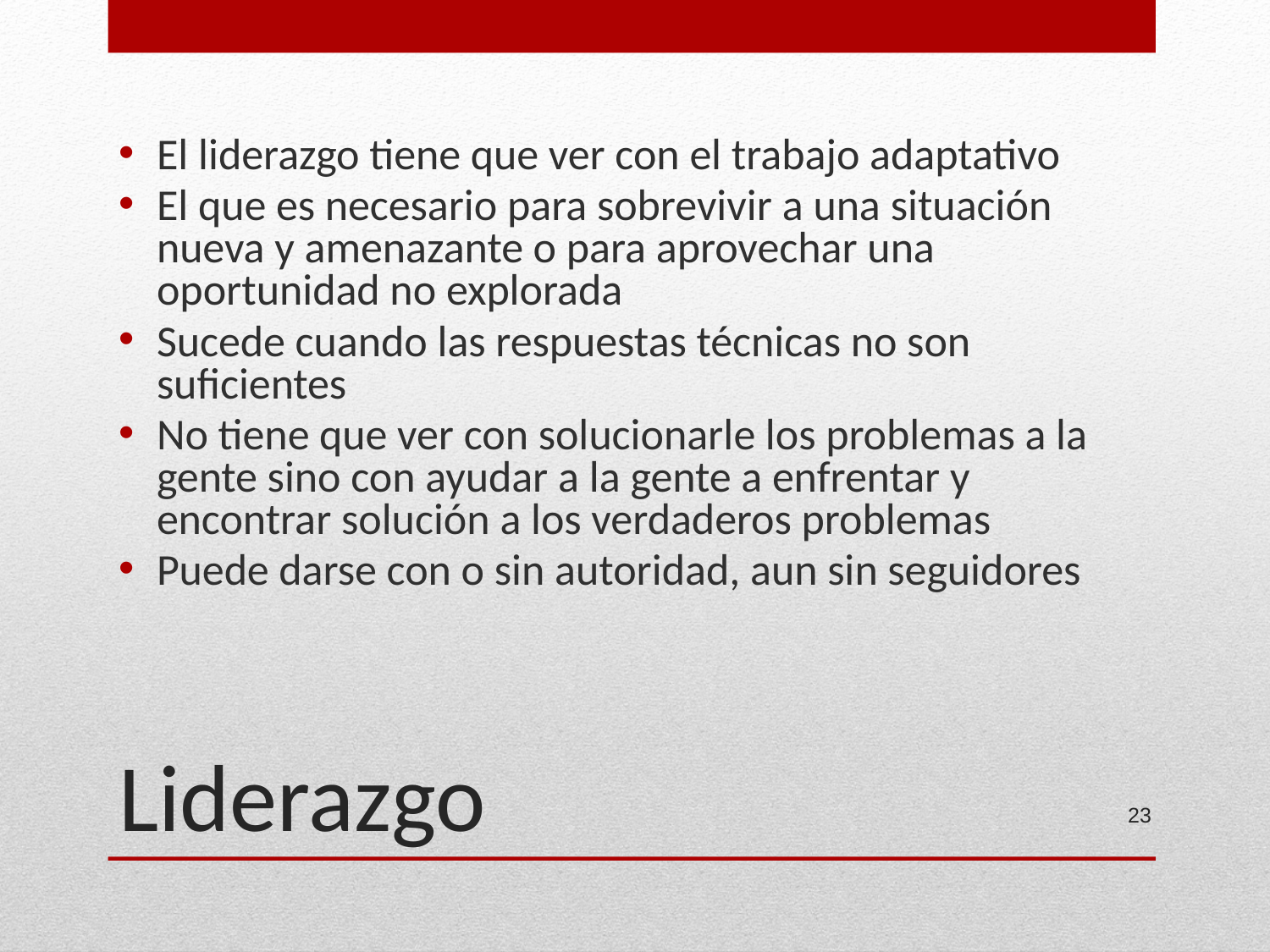

El liderazgo tiene que ver con el trabajo adaptativo
El que es necesario para sobrevivir a una situación nueva y amenazante o para aprovechar una oportunidad no explorada
Sucede cuando las respuestas técnicas no son suficientes
No tiene que ver con solucionarle los problemas a la gente sino con ayudar a la gente a enfrentar y encontrar solución a los verdaderos problemas
Puede darse con o sin autoridad, aun sin seguidores
# Liderazgo
23